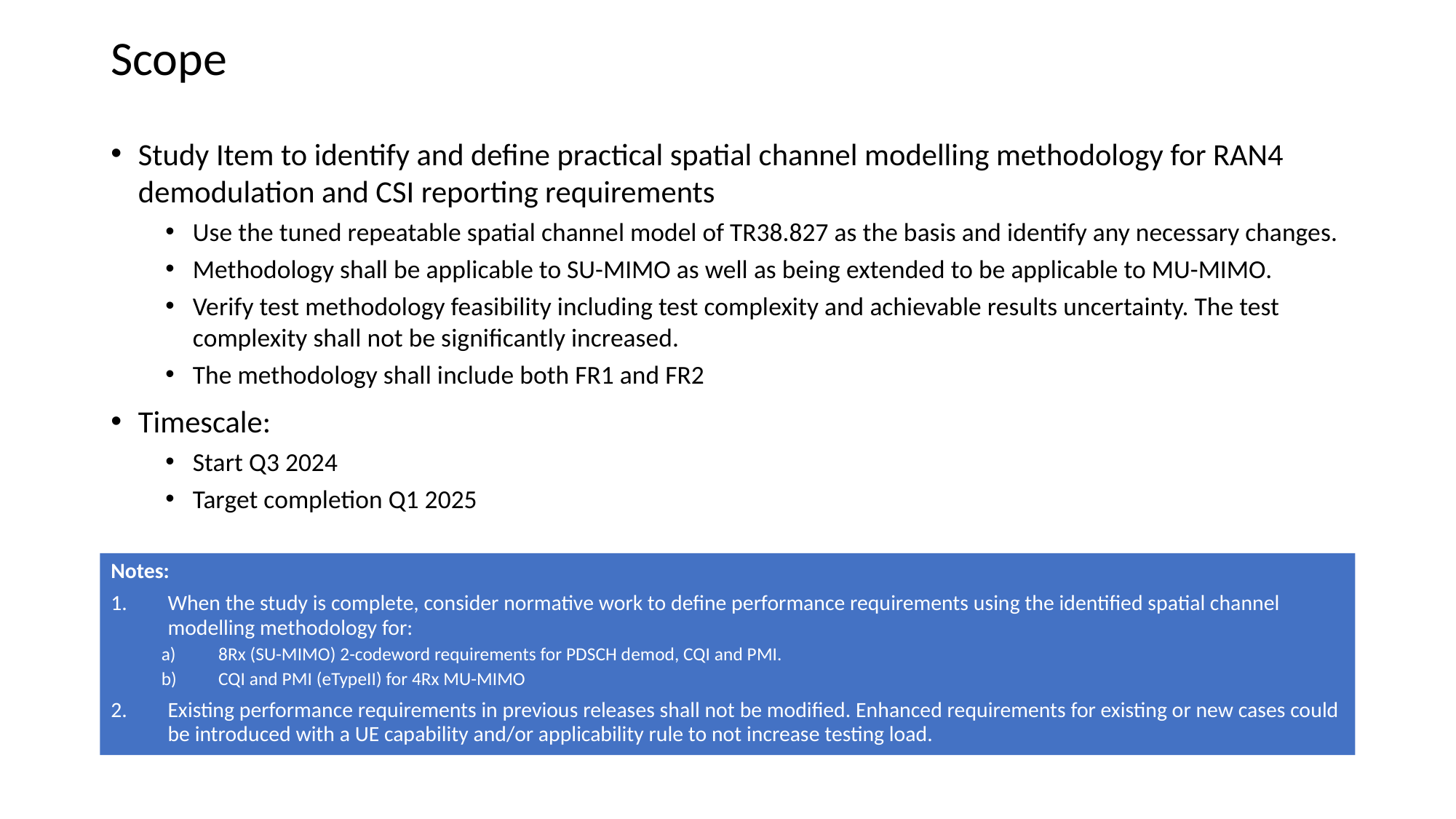

# Scope
Study Item to identify and define practical spatial channel modelling methodology for RAN4 demodulation and CSI reporting requirements
Use the tuned repeatable spatial channel model of TR38.827 as the basis and identify any necessary changes.
Methodology shall be applicable to SU-MIMO as well as being extended to be applicable to MU-MIMO.
Verify test methodology feasibility including test complexity and achievable results uncertainty. The test complexity shall not be significantly increased.
The methodology shall include both FR1 and FR2
Timescale:
Start Q3 2024
Target completion Q1 2025
Notes:
When the study is complete, consider normative work to define performance requirements using the identified spatial channel modelling methodology for:
8Rx (SU-MIMO) 2-codeword requirements for PDSCH demod, CQI and PMI.
CQI and PMI (eTypeII) for 4Rx MU-MIMO
Existing performance requirements in previous releases shall not be modified. Enhanced requirements for existing or new cases could be introduced with a UE capability and/or applicability rule to not increase testing load.